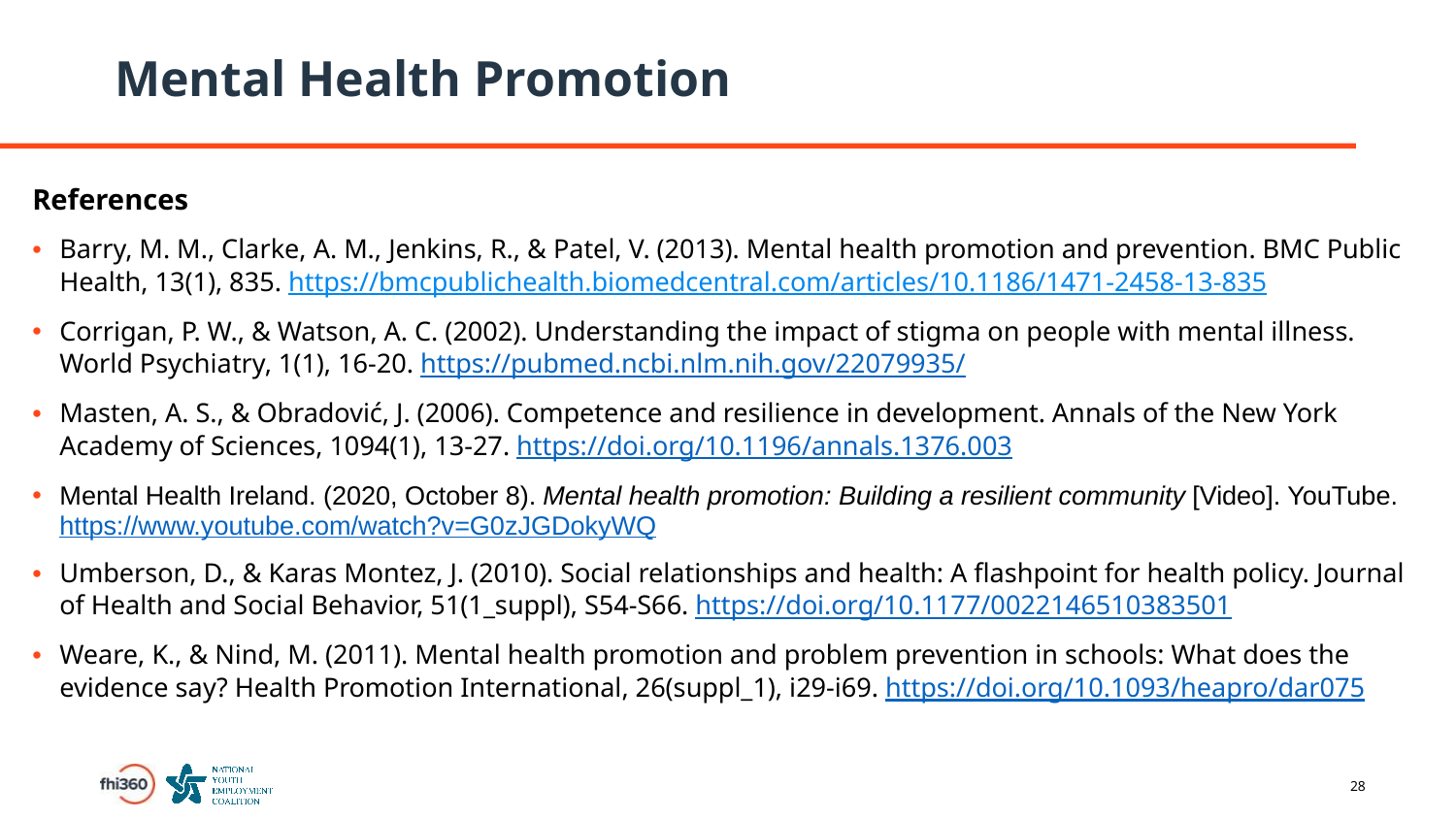

# Mental Health Promotion
References
Barry, M. M., Clarke, A. M., Jenkins, R., & Patel, V. (2013). Mental health promotion and prevention. BMC Public Health, 13(1), 835. https://bmcpublichealth.biomedcentral.com/articles/10.1186/1471-2458-13-835
Corrigan, P. W., & Watson, A. C. (2002). Understanding the impact of stigma on people with mental illness. World Psychiatry, 1(1), 16-20. https://pubmed.ncbi.nlm.nih.gov/22079935/
Masten, A. S., & Obradović, J. (2006). Competence and resilience in development. Annals of the New York Academy of Sciences, 1094(1), 13-27. https://doi.org/10.1196/annals.1376.003
Mental Health Ireland. (2020, October 8). Mental health promotion: Building a resilient community [Video]. YouTube. https://www.youtube.com/watch?v=G0zJGDokyWQ
Umberson, D., & Karas Montez, J. (2010). Social relationships and health: A flashpoint for health policy. Journal of Health and Social Behavior, 51(1_suppl), S54-S66. https://doi.org/10.1177/0022146510383501
Weare, K., & Nind, M. (2011). Mental health promotion and problem prevention in schools: What does the evidence say? Health Promotion International, 26(suppl_1), i29-i69. https://doi.org/10.1093/heapro/dar075